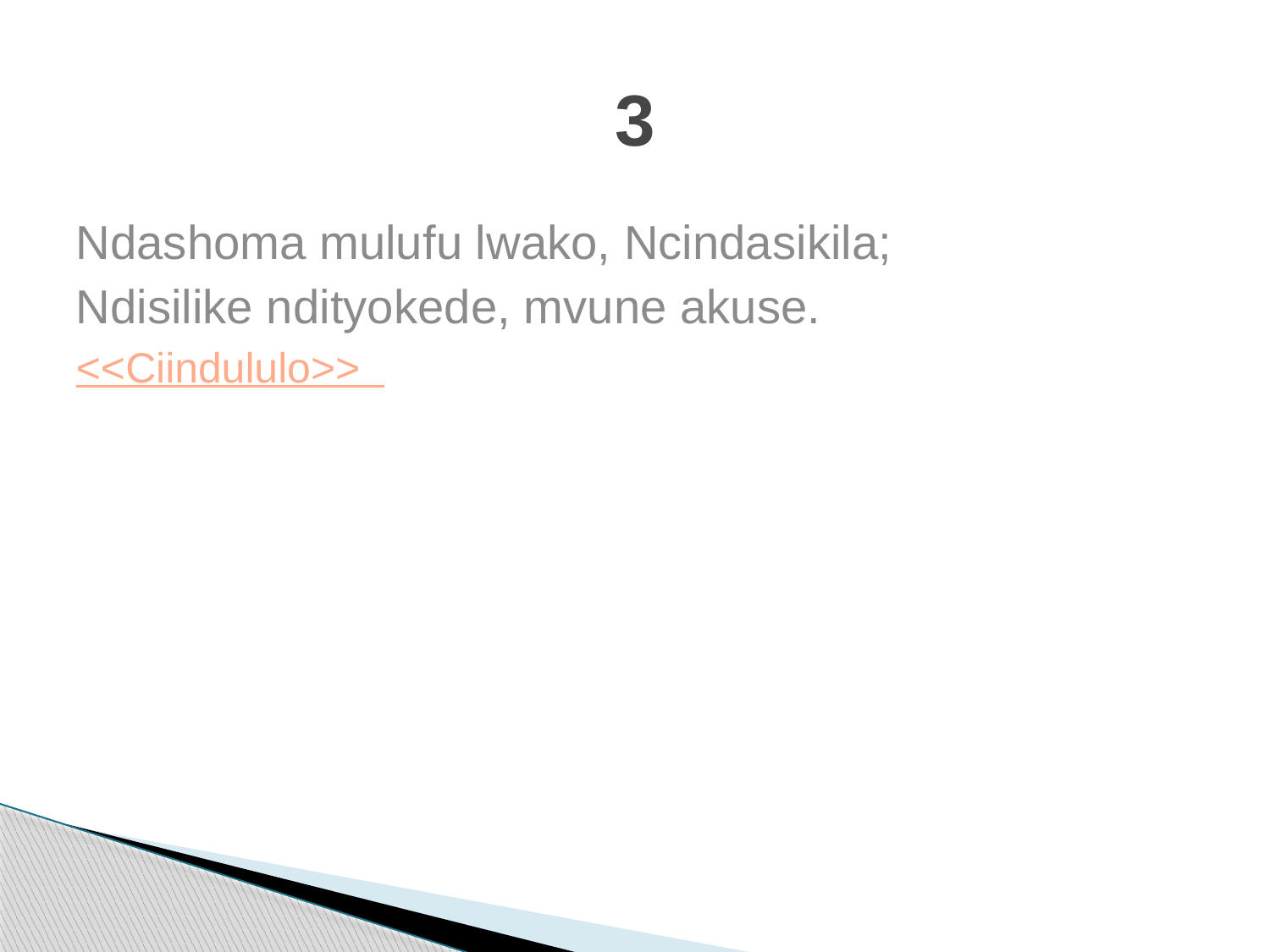

# 3
Ndashoma mulufu lwako, Ncindasikila;
Ndisilike ndityokede, mvune akuse.
<<Ciindululo>>